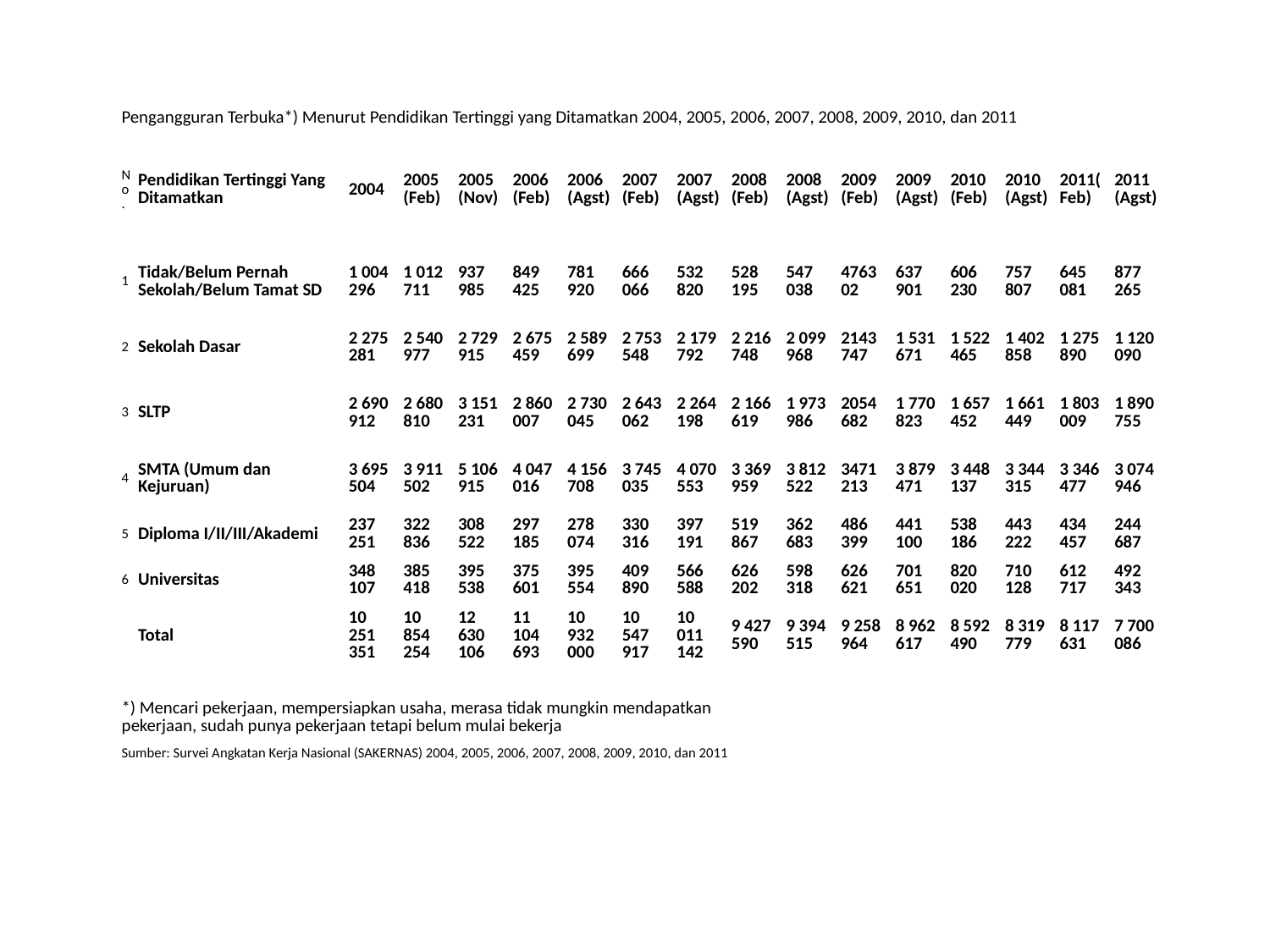

| Pengangguran Terbuka\*) Menurut Pendidikan Tertinggi yang Ditamatkan 2004, 2005, 2006, 2007, 2008, 2009, 2010, dan 2011 |  |  |  |  |  |  |  |  |  |  |  |  |  |  |  |  |
| --- | --- | --- | --- | --- | --- | --- | --- | --- | --- | --- | --- | --- | --- | --- | --- | --- |
|  |  |  |  |  |  |  |  |  |  |  |  |  |  |  |  |  |
| No. | Pendidikan Tertinggi Yang Ditamatkan | 2004 | 2005 (Feb) | 2005 (Nov) | 2006 (Feb) | 2006 (Agst) | 2007 (Feb) | 2007 (Agst) | 2008 (Feb) | 2008 (Agst) | 2009 (Feb) | 2009 (Agst) | 2010 (Feb) | 2010 (Agst) | 2011(Feb) | 2011 (Agst) |
|  |  |  |  |  |  |  |  |  |  |  |  |  |  |  |  |  |
| 1 | Tidak/Belum Pernah Sekolah/Belum Tamat SD | 1 004 296 | 1 012 711 | 937 985 | 849 425 | 781 920 | 666 066 | 532 820 | 528 195 | 547 038 | 476302 | 637 901 | 606 230 | 757 807 | 645 081 | 877 265 |
| 2 | Sekolah Dasar | 2 275 281 | 2 540 977 | 2 729 915 | 2 675 459 | 2 589 699 | 2 753 548 | 2 179 792 | 2 216 748 | 2 099 968 | 2143747 | 1 531 671 | 1 522 465 | 1 402 858 | 1 275 890 | 1 120 090 |
| 3 | SLTP | 2 690 912 | 2 680 810 | 3 151 231 | 2 860 007 | 2 730 045 | 2 643 062 | 2 264 198 | 2 166 619 | 1 973 986 | 2054682 | 1 770 823 | 1 657 452 | 1 661 449 | 1 803 009 | 1 890 755 |
| 4 | SMTA (Umum dan Kejuruan) | 3 695 504 | 3 911 502 | 5 106 915 | 4 047 016 | 4 156 708 | 3 745 035 | 4 070 553 | 3 369 959 | 3 812 522 | 3471213 | 3 879 471 | 3 448 137 | 3 344 315 | 3 346 477 | 3 074 946 |
| 5 | Diploma I/II/III/Akademi | 237 251 | 322 836 | 308 522 | 297 185 | 278 074 | 330 316 | 397 191 | 519 867 | 362 683 | 486 399 | 441 100 | 538 186 | 443 222 | 434 457 | 244 687 |
| 6 | Universitas | 348 107 | 385 418 | 395 538 | 375 601 | 395 554 | 409 890 | 566 588 | 626 202 | 598 318 | 626 621 | 701 651 | 820 020 | 710 128 | 612 717 | 492 343 |
|  | Total | 10 251 351 | 10 854 254 | 12 630 106 | 11 104 693 | 10 932 000 | 10 547 917 | 10 011 142 | 9 427 590 | 9 394 515 | 9 258 964 | 8 962 617 | 8 592 490 | 8 319 779 | 8 117 631 | 7 700 086 |
|  |  |  |  |  |  |  |  |  |  |  |  |  |  |  |  |  |
| \*) Mencari pekerjaan, mempersiapkan usaha, merasa tidak mungkin mendapatkan pekerjaan, sudah punya pekerjaan tetapi belum mulai bekerja |  |  |  |  |  |  |  |  |  |  |  |  |  |  |  |  |
| Sumber: Survei Angkatan Kerja Nasional (SAKERNAS) 2004, 2005, 2006, 2007, 2008, 2009, 2010, dan 2011 |  |  |  |  |  |  |  |  |  |  |  |  |  |  |  |  |
|  |  |  |  |  |  |  |  |  |  |  |  |  |  |  |  |  |